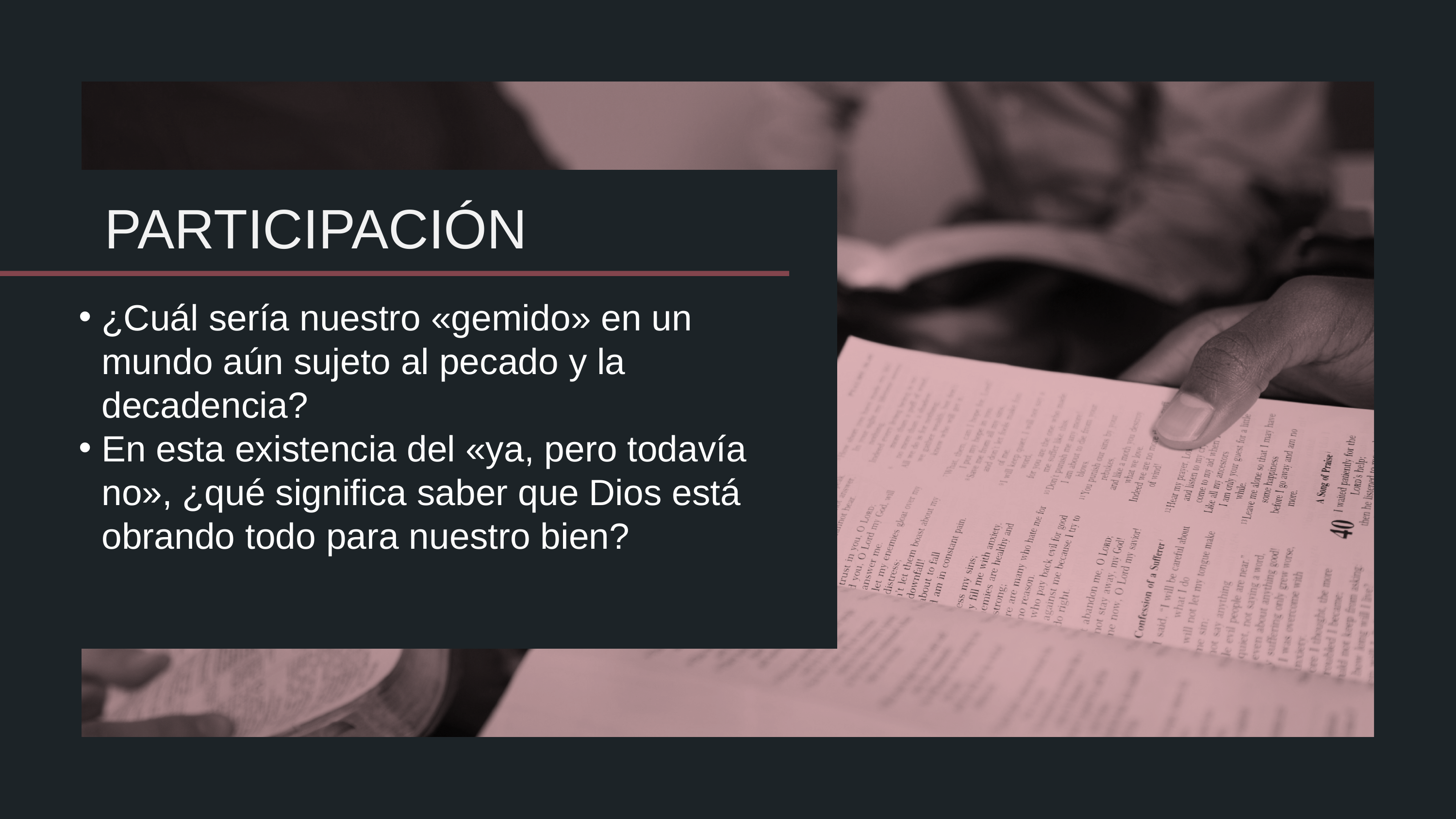

¿Cuál sería nuestro «gemido» en un mundo aún sujeto al pecado y la decadencia?
En esta existencia del «ya, pero todavía no», ¿qué significa saber que Dios está obrando todo para nuestro bien?